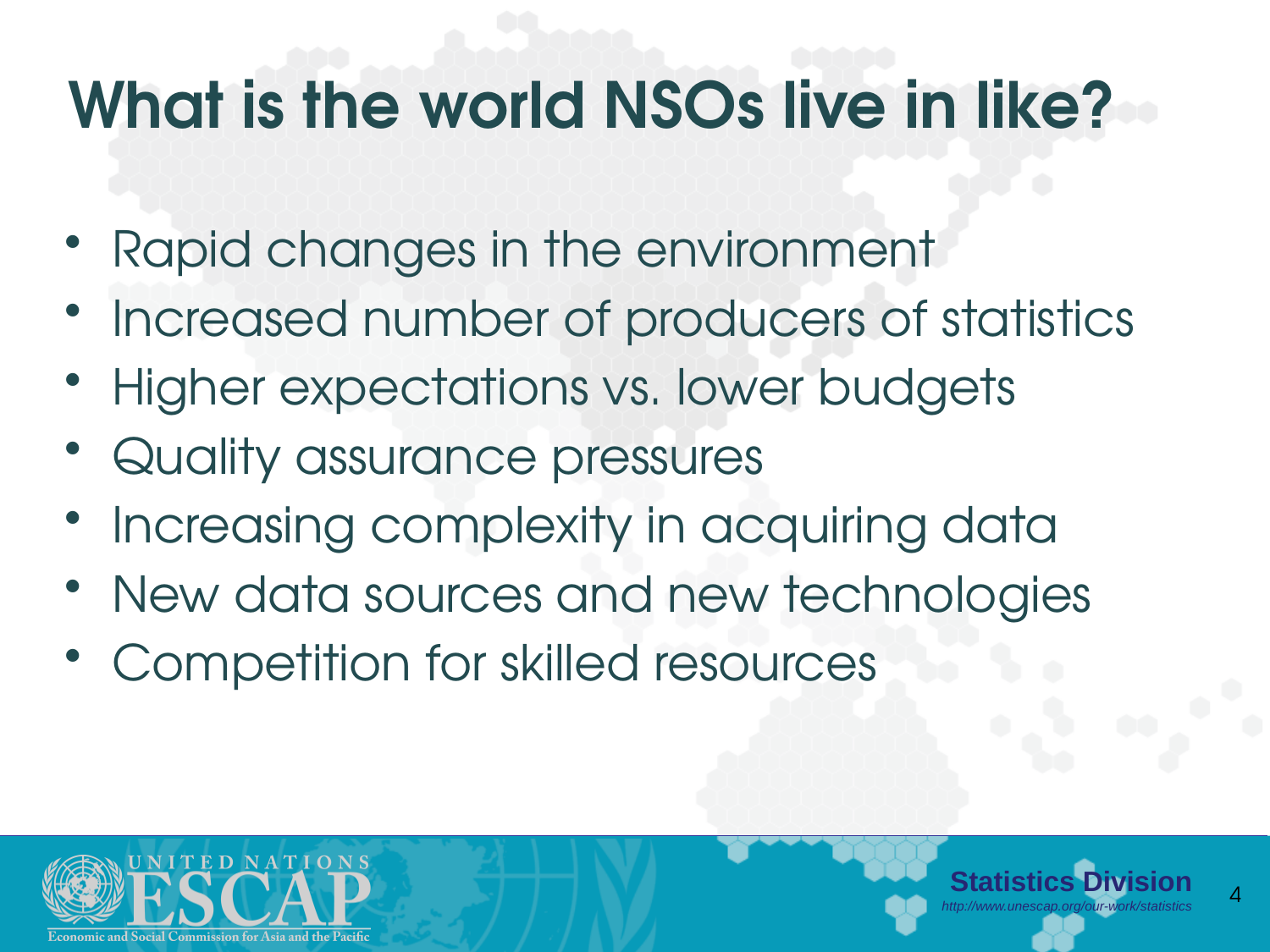

# What is the world NSOs live in like?
Rapid changes in the environment
Increased number of producers of statistics
Higher expectations vs. lower budgets
Quality assurance pressures
Increasing complexity in acquiring data
New data sources and new technologies
Competition for skilled resources
4